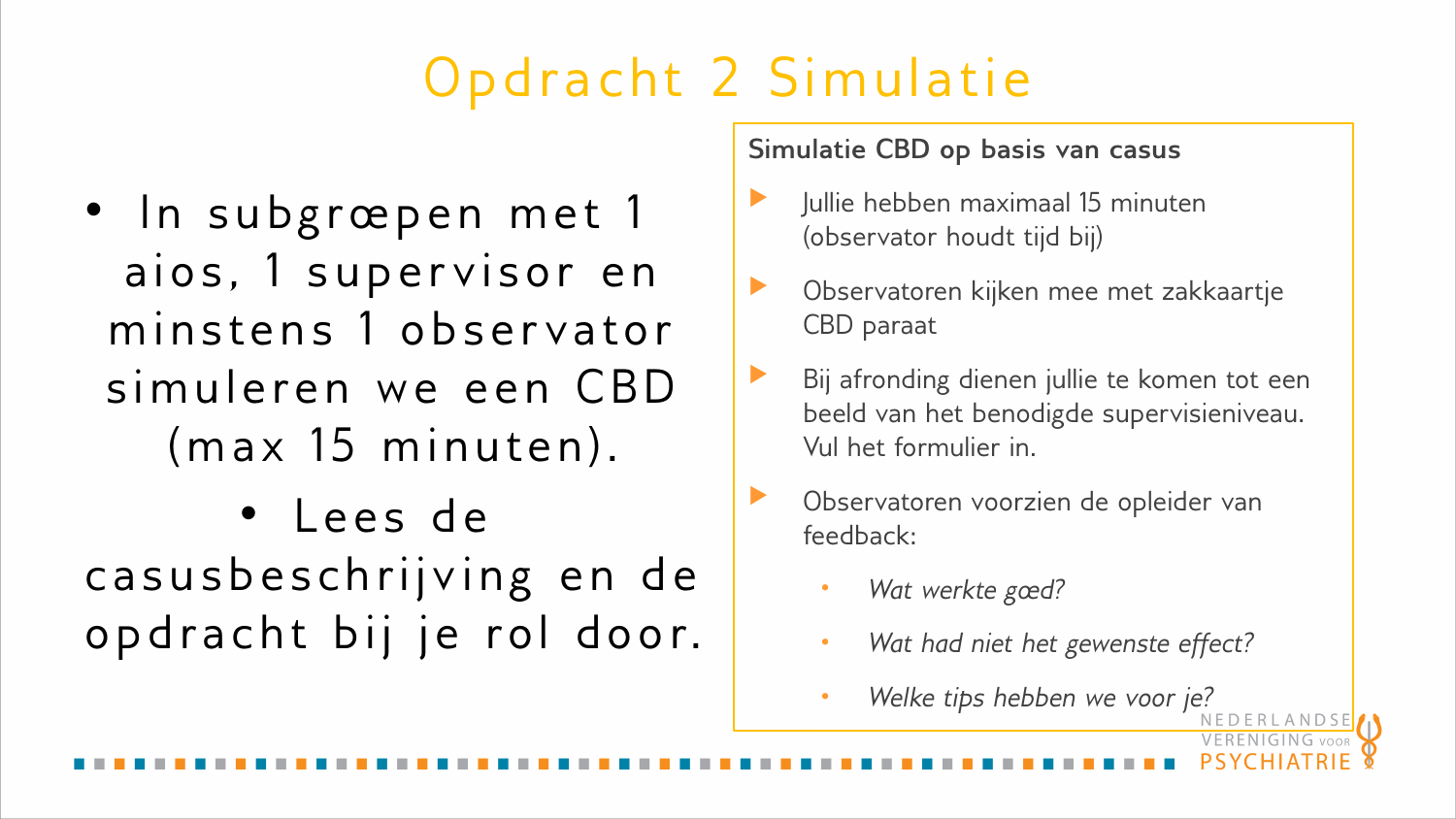

Opdracht 2 Simulatie
Simulatie CBD op basis van casus
Jullie hebben maximaal 15 minuten (observator houdt tijd bij)
Observatoren kijken mee met zakkaartje CBD paraat
Bij afronding dienen jullie te komen tot een beeld van het benodigde supervisieniveau. Vul het formulier in.
Observatoren voorzien de opleider van feedback:
Wat werkte goed?
Wat had niet het gewenste effect?
Welke tips hebben we voor je?

In subgroepen met 1 aios, 1 supervisor en minstens 1 observator simuleren we een CBD (max 15 minuten).
Lees de casusbeschrijving en de opdracht bij je rol door.